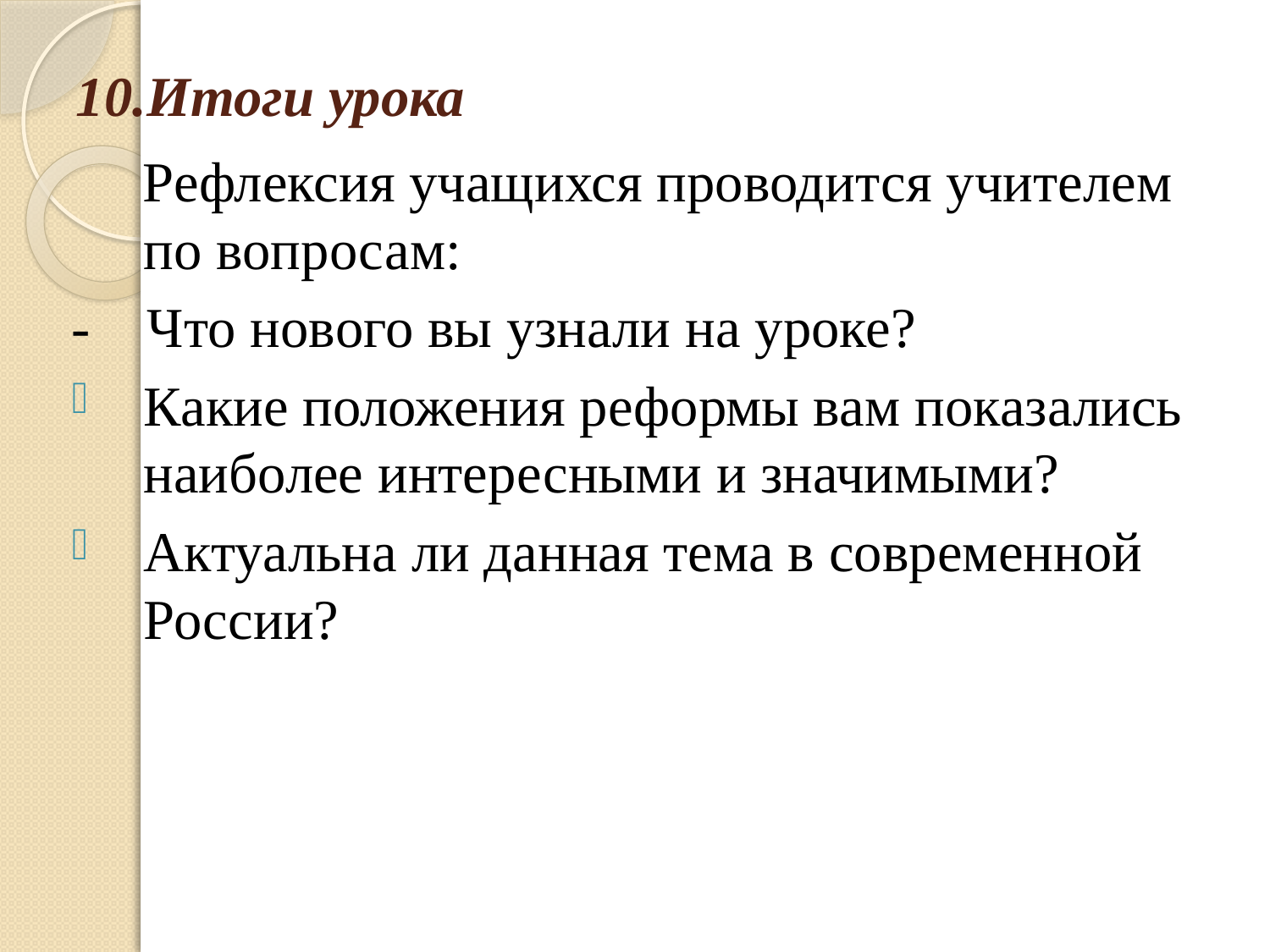

# 10.Итоги урока
     Рефлексия учащихся проводится учителем по вопросам:
-    Что нового вы узнали на уроке?
Какие положения реформы вам показались наиболее интересными и значимыми?
Актуальна ли данная тема в современной России?